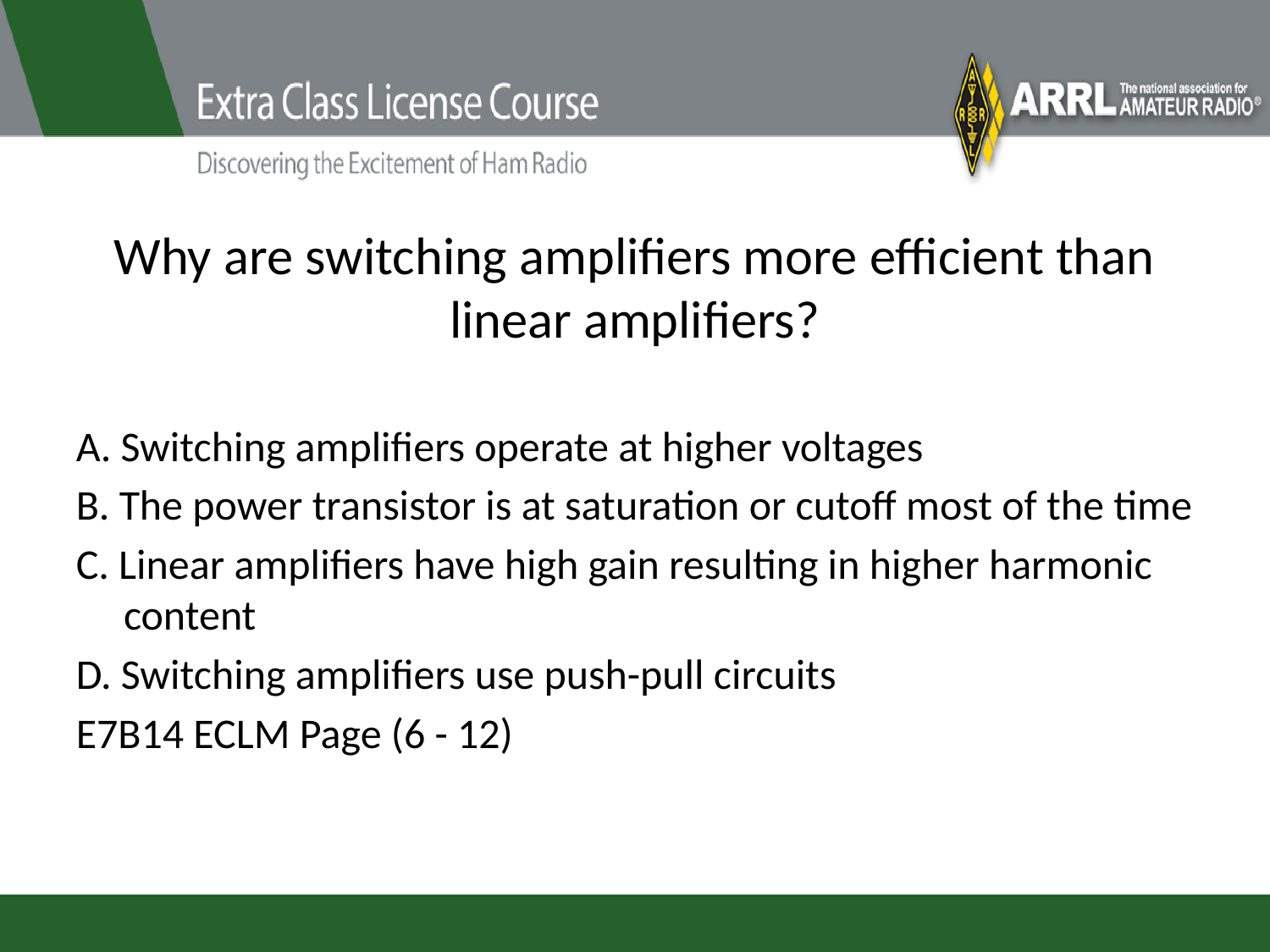

# Why are switching amplifiers more efficient than linear amplifiers?
A. Switching amplifiers operate at higher voltages
B. The power transistor is at saturation or cutoff most of the time
C. Linear amplifiers have high gain resulting in higher harmonic content
D. Switching amplifiers use push-pull circuits
E7B14 ECLM Page (6 - 12)